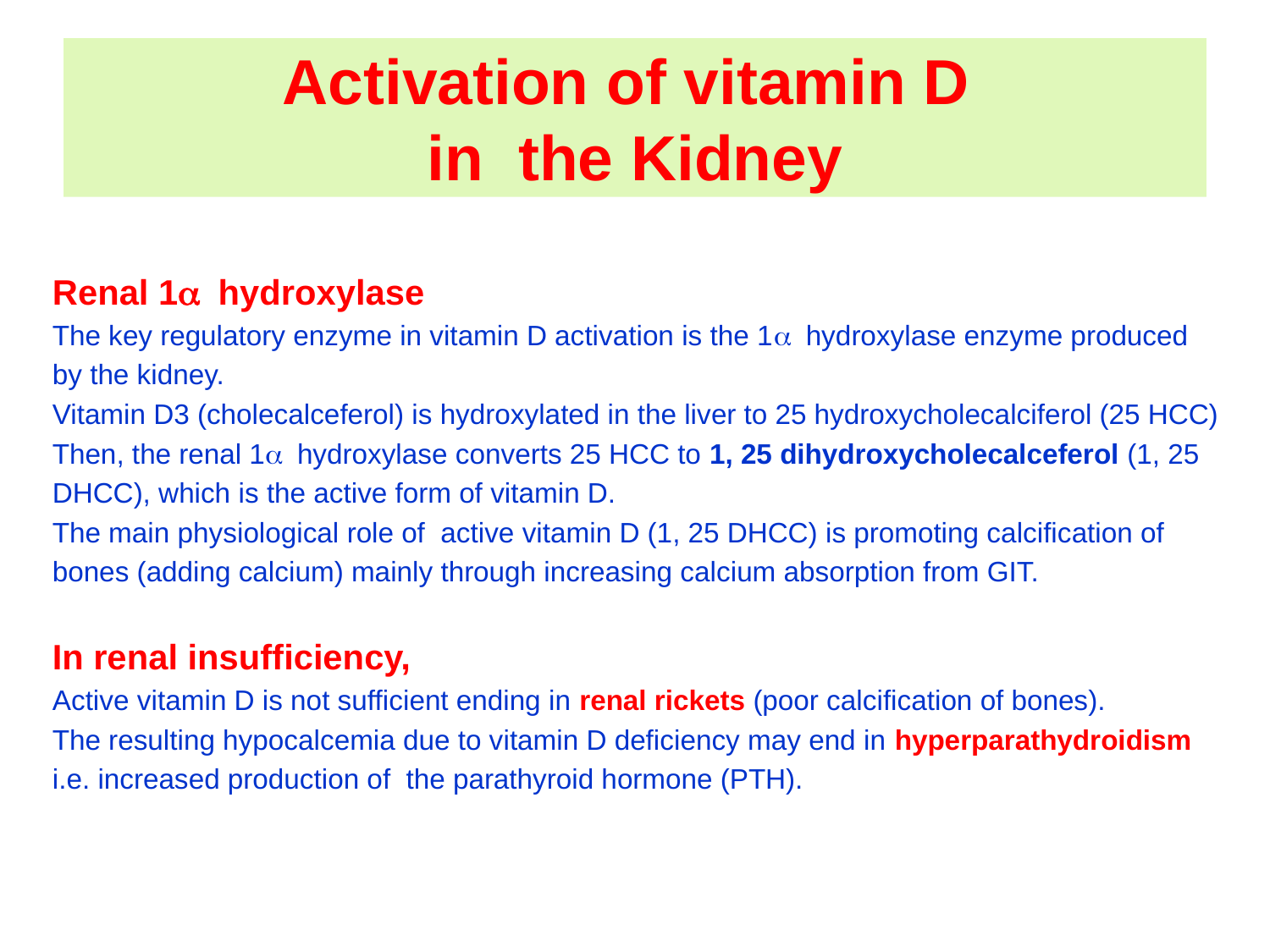

# Activation of vitamin D in  the Kidney

Renal 1α hydroxylase
The key regulatory enzyme in vitamin D activation is the 1α hydroxylase enzyme produced
by the kidney.
Vitamin D3 (cholecalceferol) is hydroxylated in the liver to 25 hydroxycholecalciferol (25 HCC)
Then, the renal 1α hydroxylase converts 25 HCC to 1, 25 dihydroxycholecalceferol (1, 25
DHCC), which is the active form of vitamin D.
The main physiological role of  active vitamin D (1, 25 DHCC) is promoting calcification of
bones (adding calcium) mainly through increasing calcium absorption from GIT.

In renal insufficiency,
Active vitamin D is not sufficient ending in renal rickets (poor calcification of bones).
The resulting hypocalcemia due to vitamin D deficiency may end in hyperparathydroidism
i.e. increased production of  the parathyroid hormone (PTH).